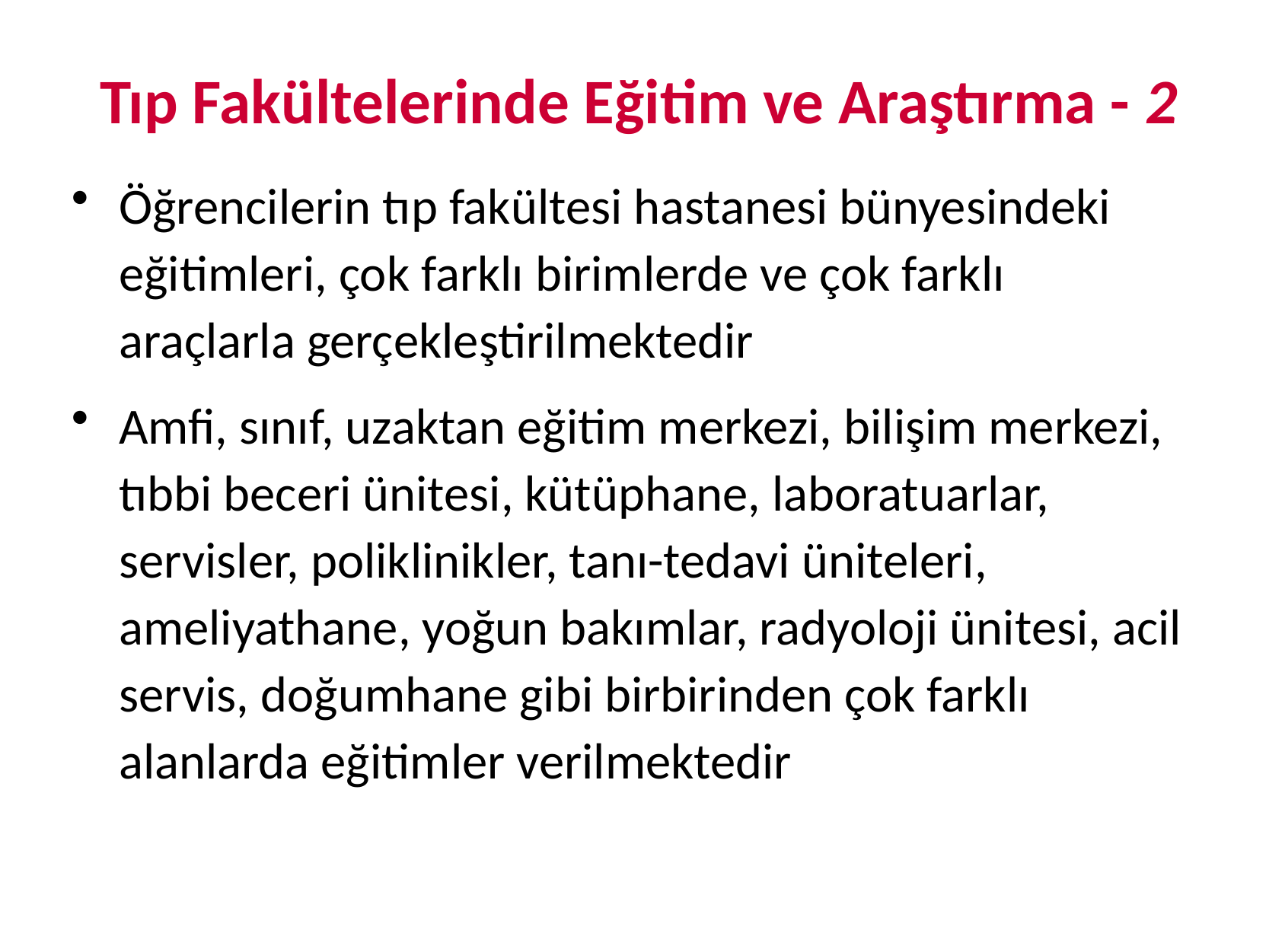

# Tıp Fakültelerinde Eğitim ve Araştırma - 2
Öğrencilerin tıp fakültesi hastanesi bünyesindeki eğitimleri, çok farklı birimlerde ve çok farklı araçlarla gerçekleştirilmektedir
Amfi, sınıf, uzaktan eğitim merkezi, bilişim merkezi, tıbbi beceri ünitesi, kütüphane, laboratuarlar, servisler, poliklinikler, tanı-tedavi üniteleri, ameliyathane, yoğun bakımlar, radyoloji ünitesi, acil servis, doğumhane gibi birbirinden çok farklı alanlarda eğitimler verilmektedir